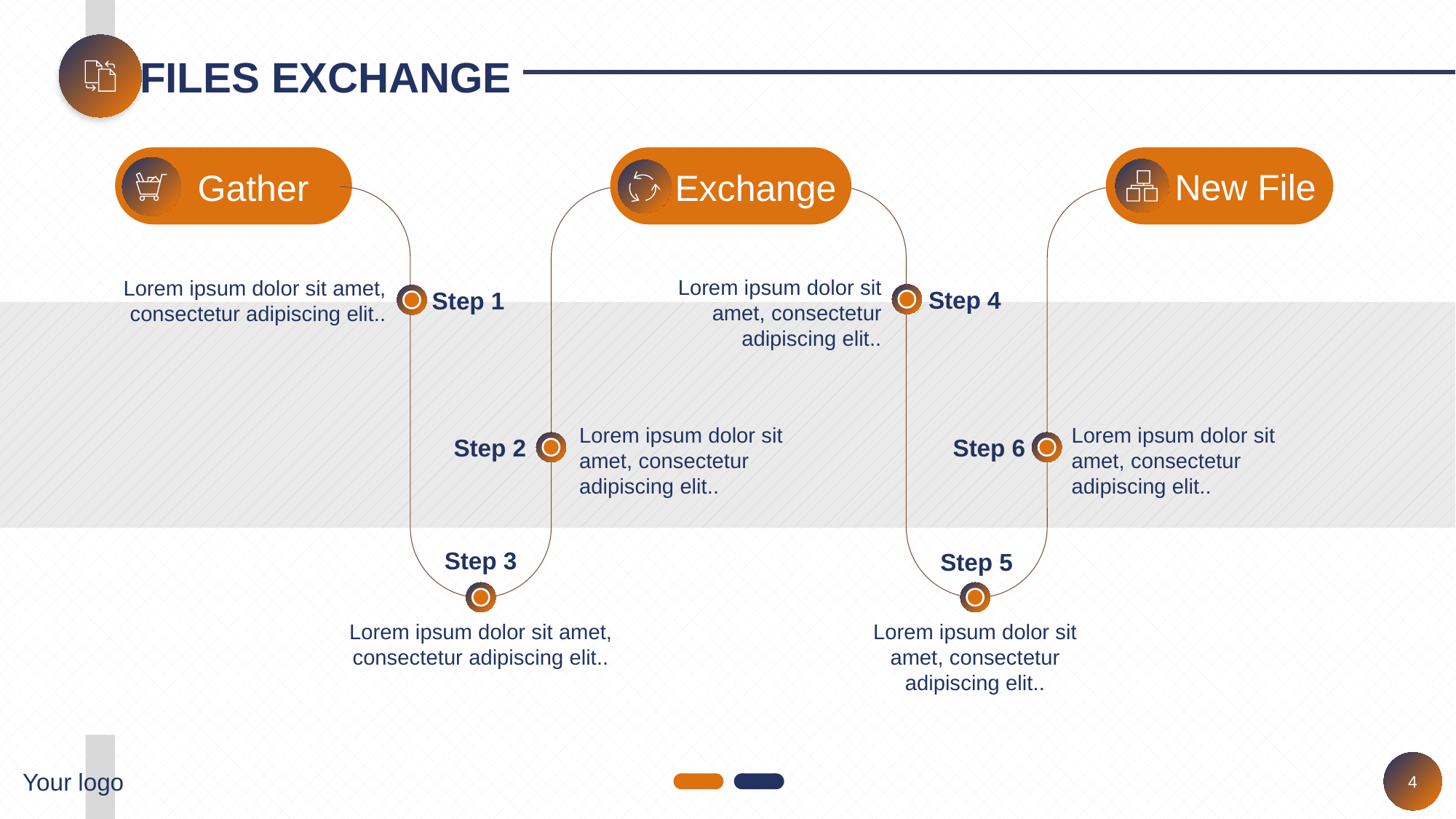

FILES EXCHANGE

New File
Exchange
Gather

Lorem ipsum dolor sit amet, consectetur adipiscing elit..
Lorem ipsum dolor sit amet, consectetur adipiscing elit..

Step 4

Step 1

Lorem ipsum dolor sit amet, consectetur adipiscing elit..
Lorem ipsum dolor sit amet, consectetur adipiscing elit..

Step 6
Step 2

Step 3
Step 5

Lorem ipsum dolor sit amet, consectetur adipiscing elit..
Lorem ipsum dolor sit amet, consectetur adipiscing elit..

4
Your logo